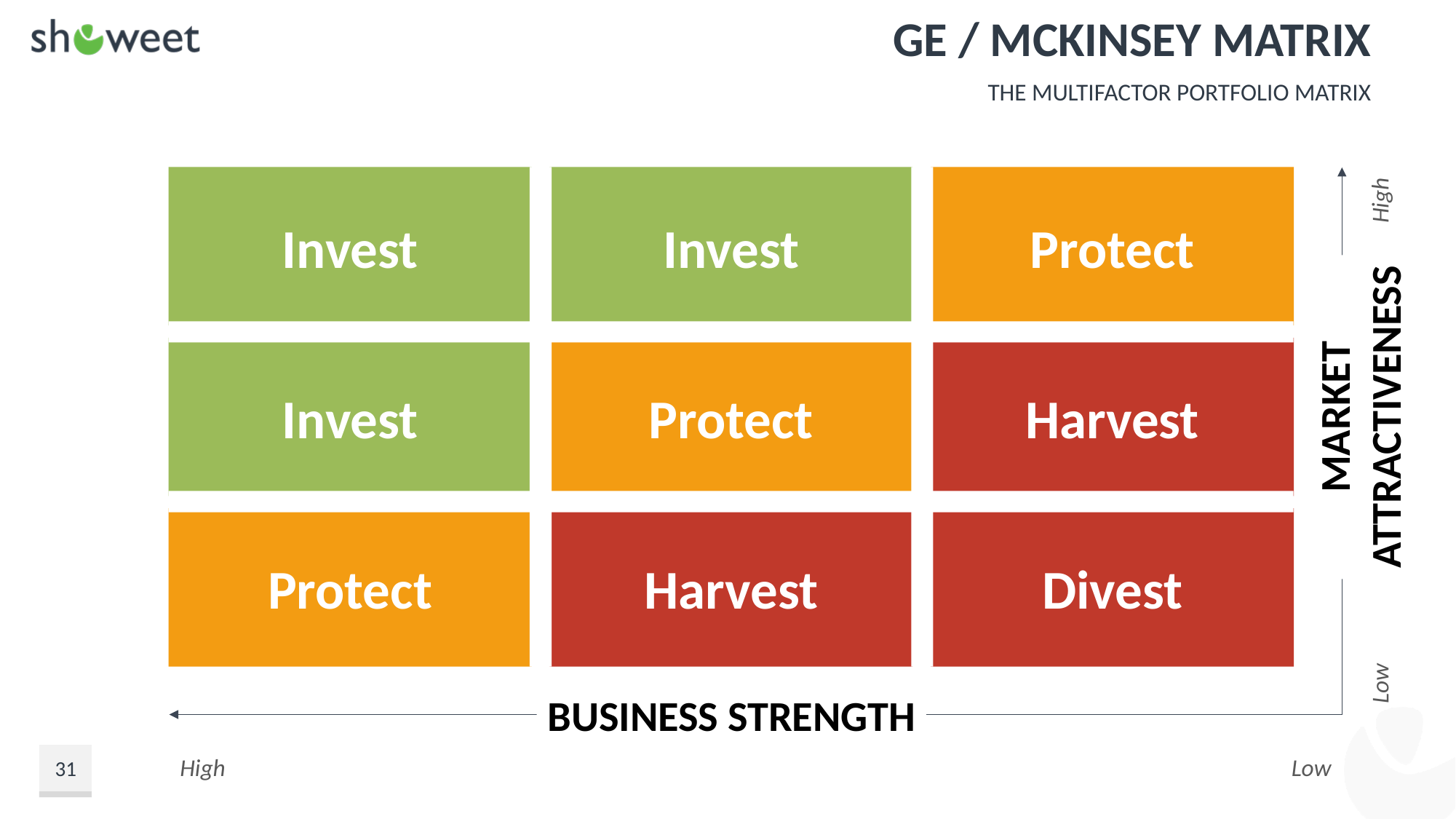

# GE / McKinsey Matrix
The Multifactor Portfolio Matrix
Invest

Invest

Protect
High

Invest
Protect
Harvest
MARKET
ATTRACTIVENESS

Protect
Harvest
Divest
Low
BUSINESS STRENGTH
31
High
Low